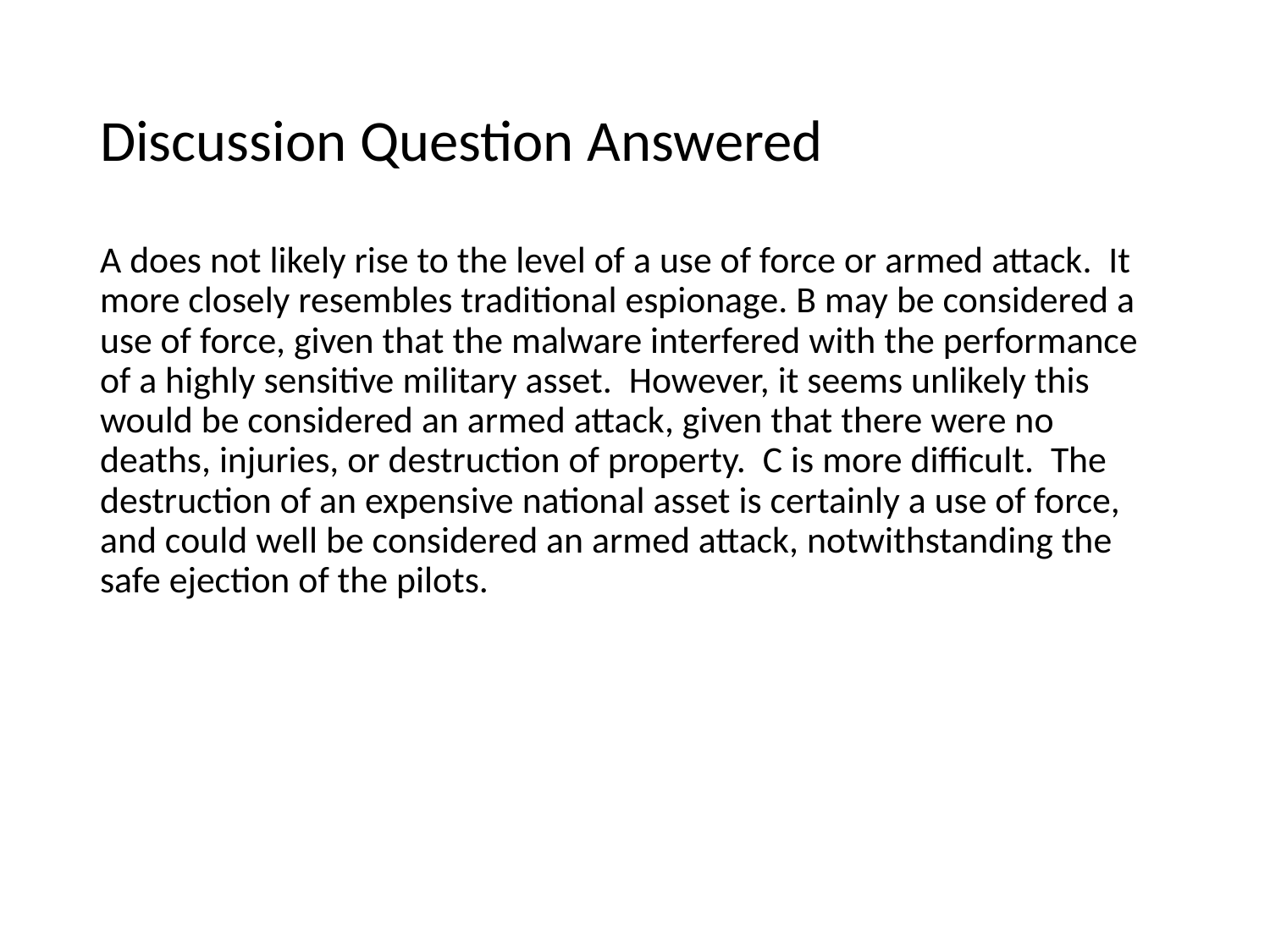

# Discussion Question Answered
A does not likely rise to the level of a use of force or armed attack.  It more closely resembles traditional espionage. B may be considered a use of force, given that the malware interfered with the performance of a highly sensitive military asset.  However, it seems unlikely this would be considered an armed attack, given that there were no deaths, injuries, or destruction of property.  C is more difficult.  The destruction of an expensive national asset is certainly a use of force, and could well be considered an armed attack, notwithstanding the safe ejection of the pilots.